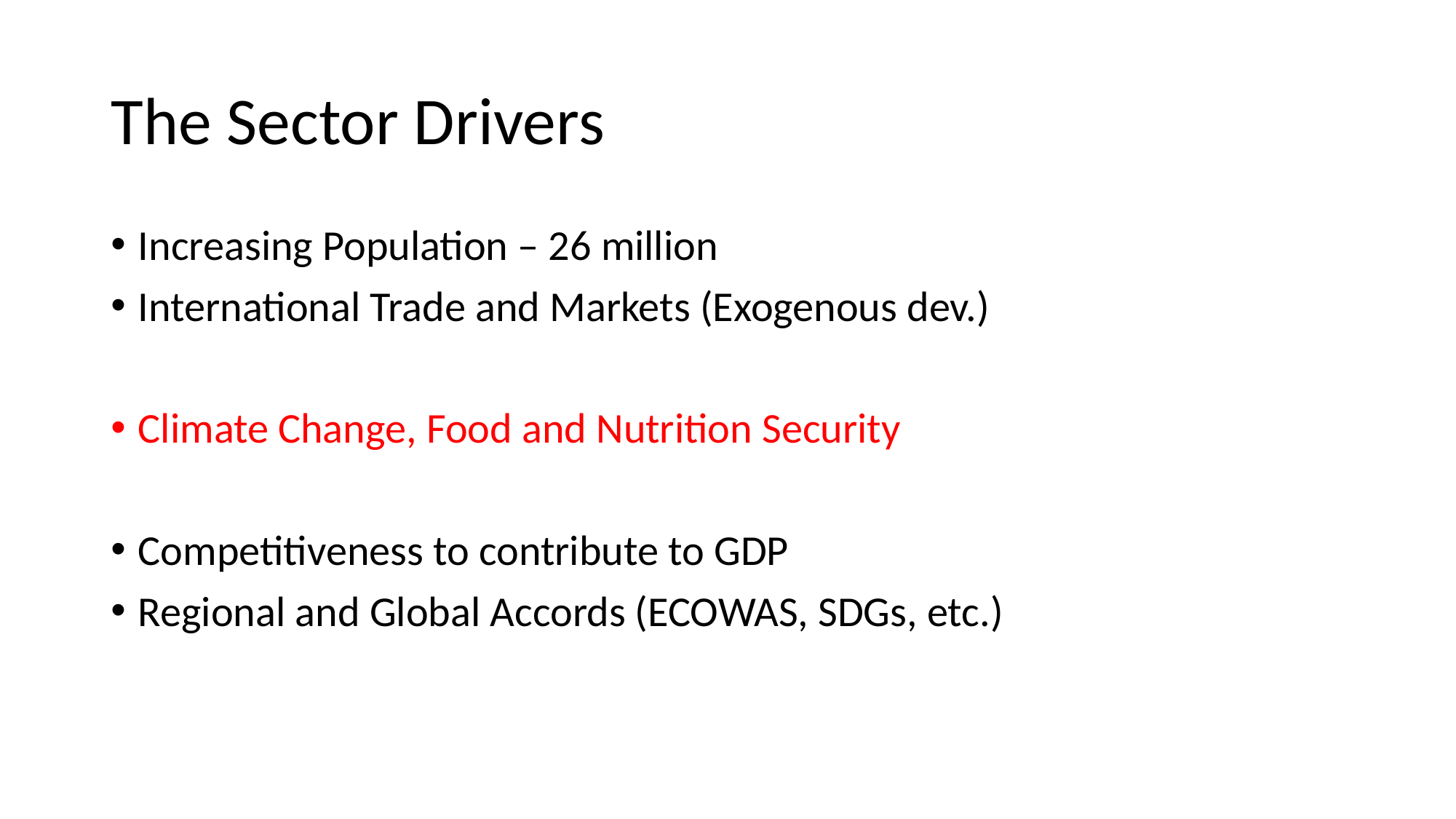

# The Sector Drivers
Increasing Population – 26 million
International Trade and Markets (Exogenous dev.)

Climate Change, Food and Nutrition Security

Competitiveness to contribute to GDP
Regional and Global Accords (ECOWAS, SDGs, etc.)